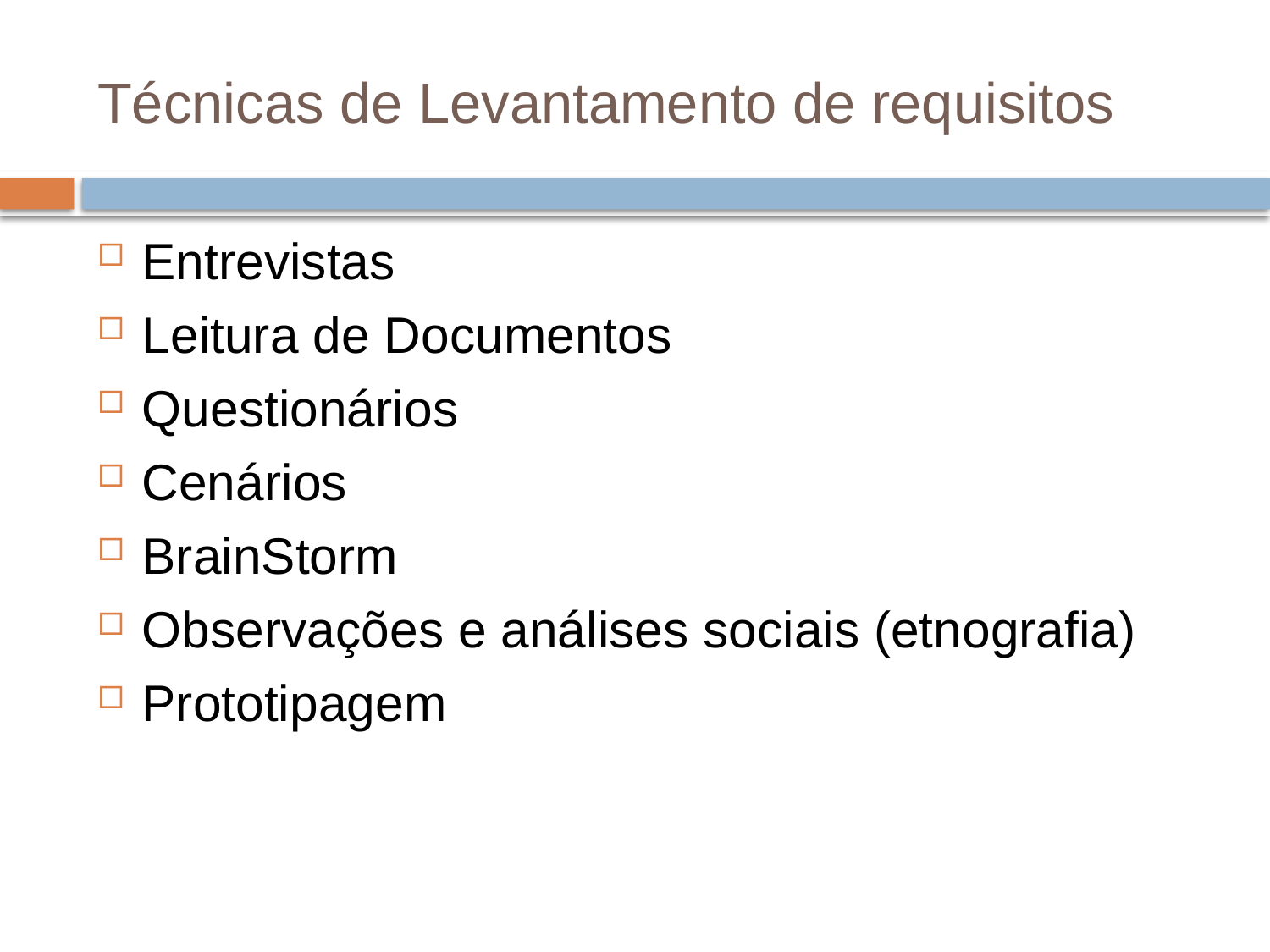

# Técnicas de Levantamento de requisitos
Entrevistas
Leitura de Documentos
Questionários
Cenários
BrainStorm
Observações e análises sociais (etnografia)
Prototipagem